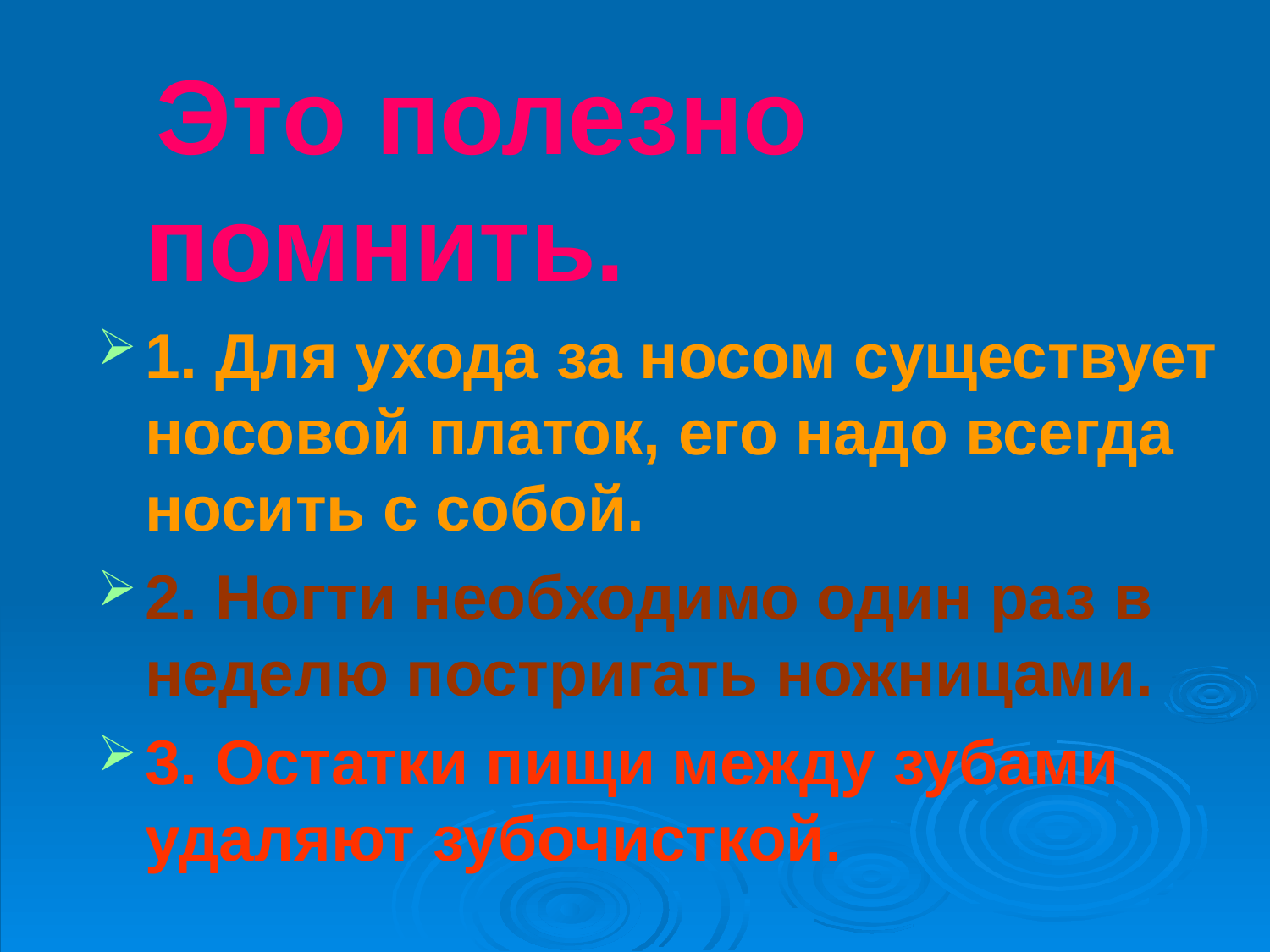

#
  Это полезно помнить.
1. Для ухода за носом существует носовой платок, его надо всегда носить с собой.
2. Ногти необходимо один раз в неделю постригать ножницами.
3. Остатки пищи между зубами удаляют зубочисткой.